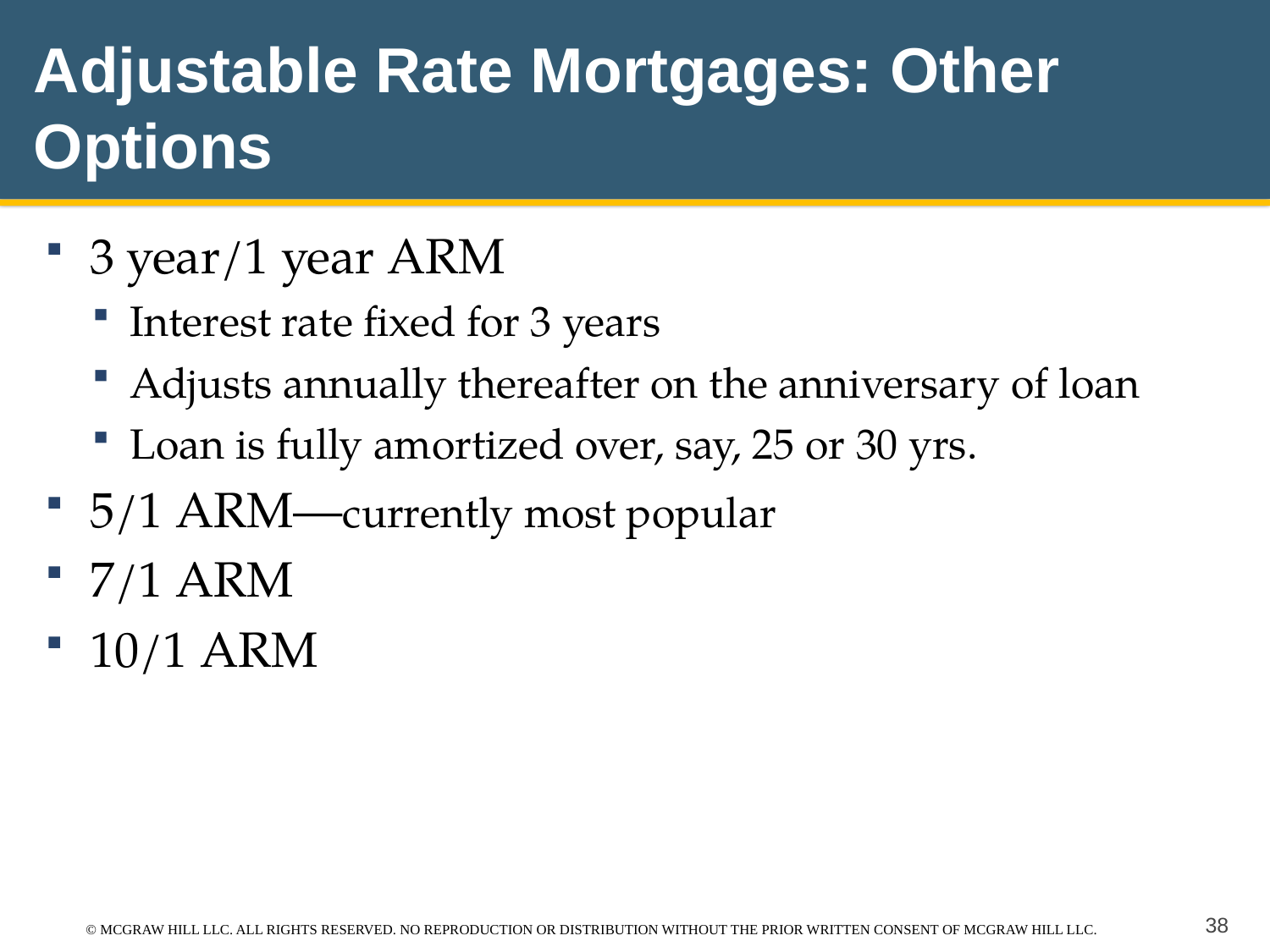

# Adjustable Rate Mortgages: Other Options
3 year/1 year ARM
Interest rate fixed for 3 years
Adjusts annually thereafter on the anniversary of loan
Loan is fully amortized over, say, 25 or 30 yrs.
5/1 ARM—currently most popular
7/1 ARM
10/1 ARM
© MCGRAW HILL LLC. ALL RIGHTS RESERVED. NO REPRODUCTION OR DISTRIBUTION WITHOUT THE PRIOR WRITTEN CONSENT OF MCGRAW HILL LLC.
38